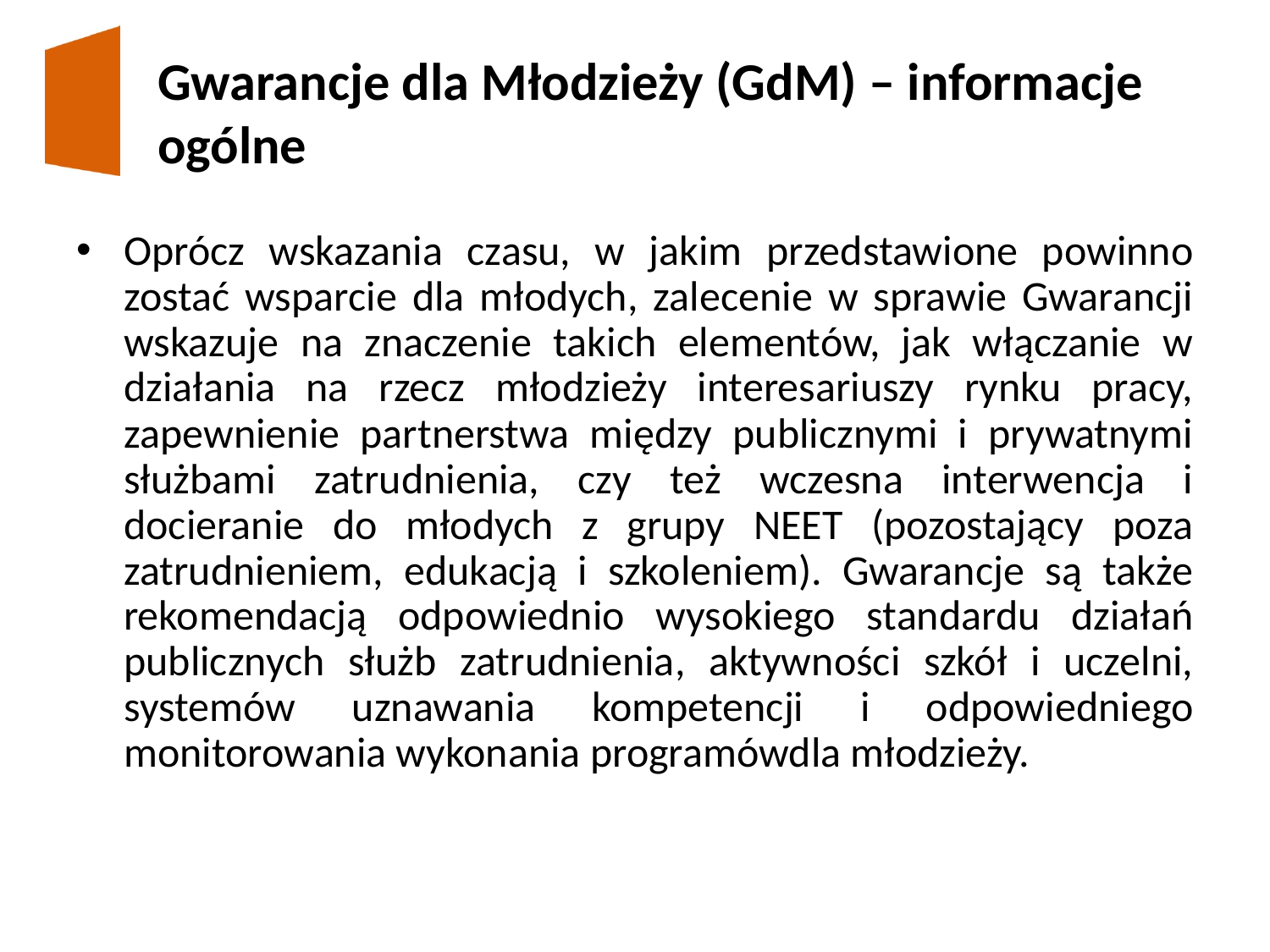

Gwarancje dla Młodzieży (GdM) – informacje ogólne
Oprócz wskazania czasu, w jakim przedstawione powinno zostać wsparcie dla młodych, zalecenie w sprawie Gwarancji wskazuje na znaczenie takich elementów, jak włączanie w działania na rzecz młodzieży interesariuszy rynku pracy, zapewnienie partnerstwa między publicznymi i prywatnymi służbami zatrudnienia, czy też wczesna interwencja i docieranie do młodych z grupy NEET (pozostający poza zatrudnieniem, edukacją i szkoleniem). Gwarancje są także rekomendacją odpowiednio wysokiego standardu działań publicznych służb zatrudnienia, aktywności szkół i uczelni, systemów uznawania kompetencji i odpowiedniego monitorowania wykonania programówdla młodzieży.